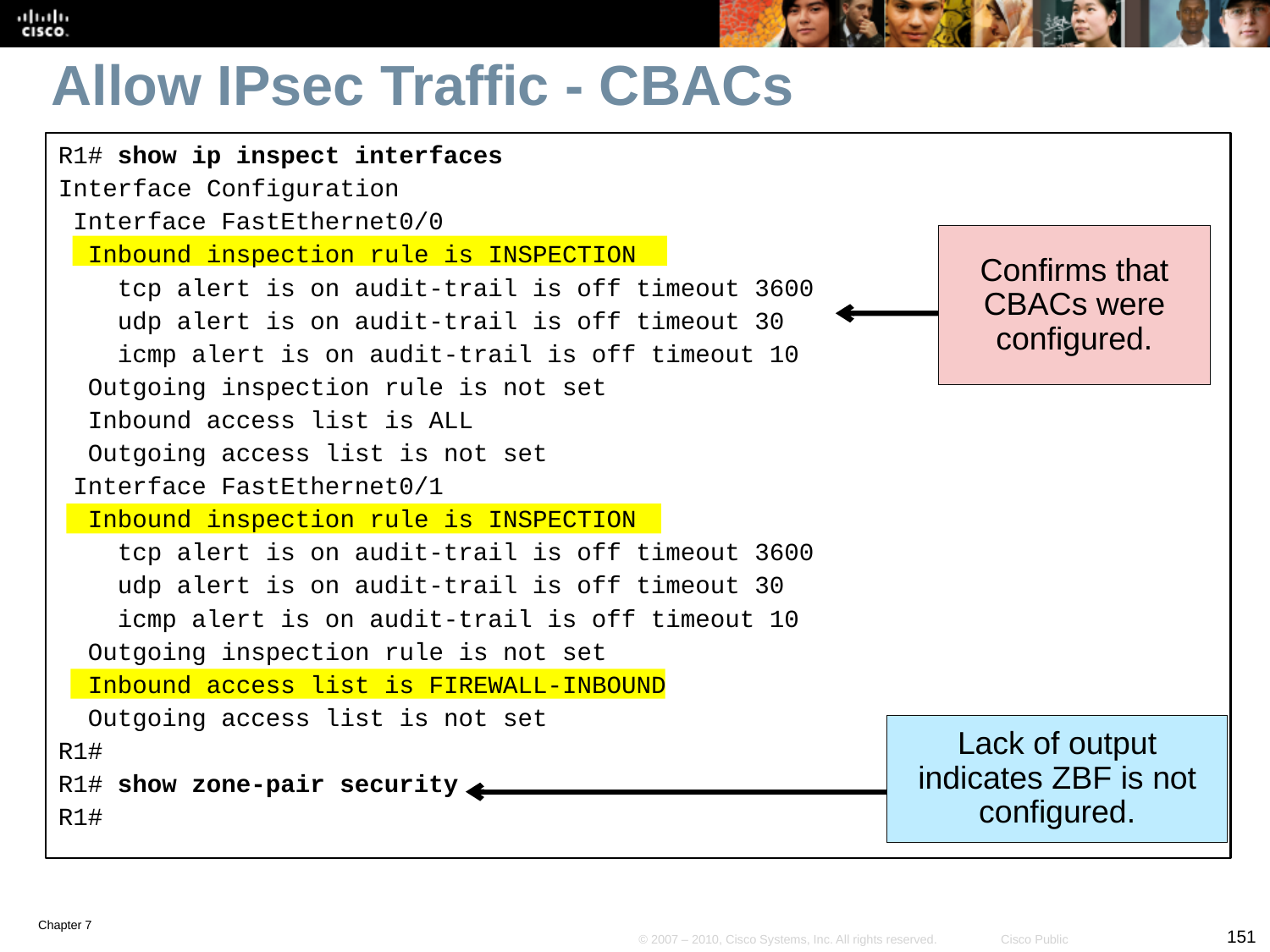

# Allow IPsec Traffic - CBACs
R1# show ip inspect interfaces
Interface Configuration
 Interface FastEthernet0/0
  Inbound inspection rule is INSPECTION
    tcp alert is on audit-trail is off timeout 3600
    udp alert is on audit-trail is off timeout 30
    icmp alert is on audit-trail is off timeout 10
  Outgoing inspection rule is not set
  Inbound access list is ALL
  Outgoing access list is not set
 Interface FastEthernet0/1
  Inbound inspection rule is INSPECTION
    tcp alert is on audit-trail is off timeout 3600
    udp alert is on audit-trail is off timeout 30
    icmp alert is on audit-trail is off timeout 10
  Outgoing inspection rule is not set
  Inbound access list is FIREWALL-INBOUND
  Outgoing access list is not set
R1#
R1# show zone-pair security
R1#

Confirms that CBACs were configured.

Lack of output indicates ZBF is not configured.